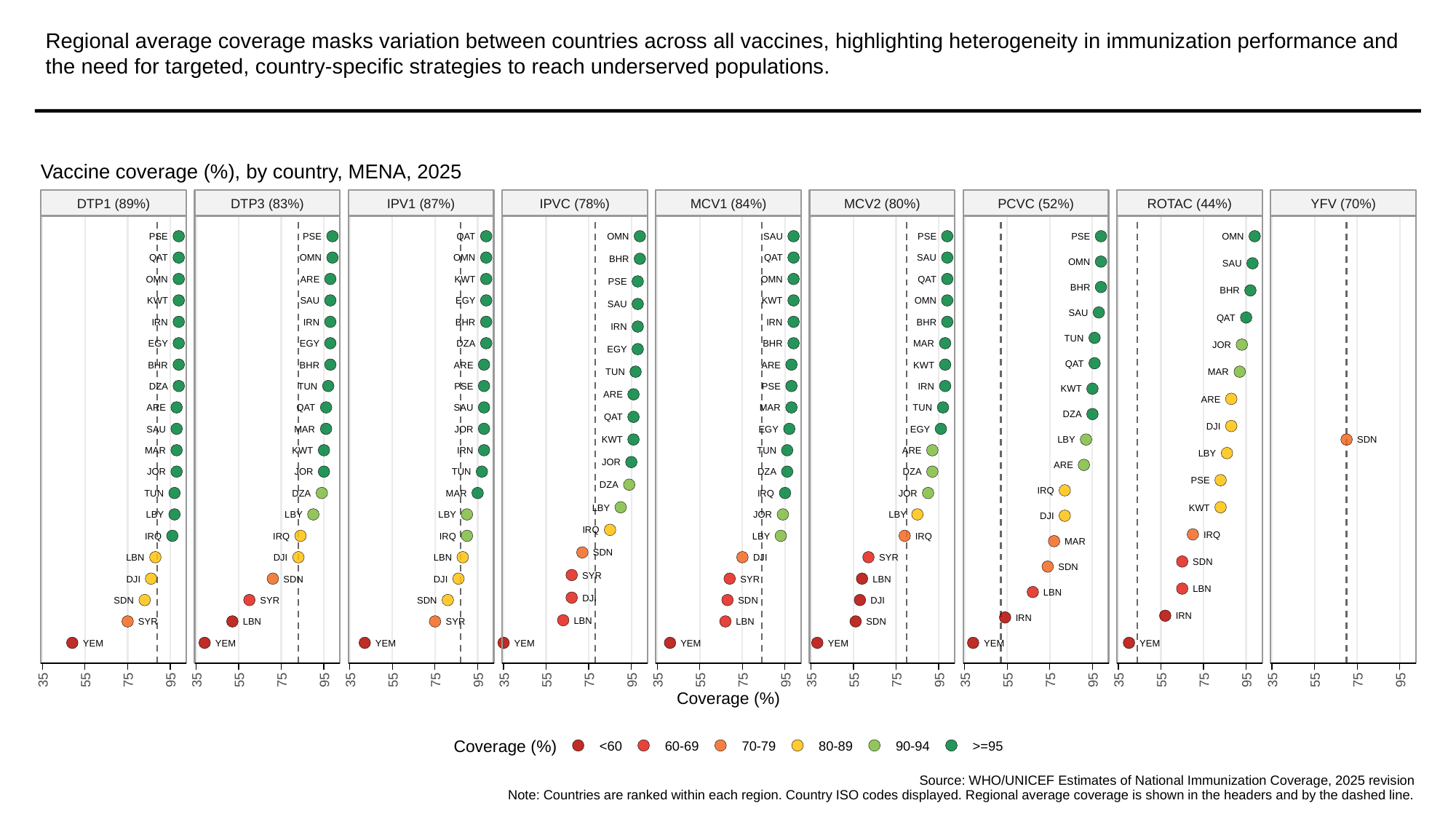

# Regional average coverage masks variation between countries across all vaccines, highlighting heterogeneity in immunization performance and the need for targeted, country-specific strategies to reach underserved populations.

Vaccine coverage (%), by country, MENA, 2025

DTP1 (89%)
DTP3 (83%)
IPV1 (87%)
IPVC (78%)
MCV1 (84%)
MCV2 (80%)
PCVC (52%)
ROTAC (44%)
YFV (70%)

PSE
PSE
QAT
OMN
SAU
PSE
PSE
OMN

QAT
OMN
OMN
QAT
SAU
BHR

OMN
SAU

OMN
ARE
KWT
OMN
QAT
PSE

BHR

BHR

KWT
SAU
EGY
KWT
OMN

SAU

SAU

QAT

IRN
IRN
BHR
IRN
BHR

IRN

TUN

EGY
EGY
DZA
BHR
MAR
JOR

EGY

QAT
BHR
BHR
ARE
ARE
KWT

TUN
MAR

DZA
TUN
PSE
PSE
IRN

KWT

ARE

ARE

ARE
QAT
SAU
MAR
TUN

DZA

QAT

DJI

SAU
MAR
JOR
EGY
EGY

KWT
LBY
SDN

MAR
KWT
IRN
TUN
ARE

LBY

JOR

ARE

JOR
JOR
TUN
DZA
DZA

PSE

DZA

IRQ

TUN
DZA
MAR
IRQ
JOR

LBY
KWT

LBY
LBY
LBY
JOR
LBY
DJI

IRQ

IRQ
IRQ
IRQ
IRQ
LBY
IRQ

MAR

SDN

LBN
DJI
LBN
DJI
SYR

SDN

SDN

SYR

DJI
SDN
DJI
SYR
LBN

LBN

LBN

DJI
SDN
SYR
SDN
SDN
DJI

IRN
IRN

LBN
SYR
LBN
SYR
LBN
SDN

YEM
YEM
YEM
YEM
YEM
YEM
YEM
YEM

35
55
75
95
35
55
75
95
35
55
75
95
35
55
75
95
35
55
75
95
35
55
75
95
35
55
75
95
35
55
75
95
35
55
75
95
Coverage (%)
Coverage (%)

<60
60-69
70-79
80-89
90-94
>=95
Source: WHO/UNICEF Estimates of National Immunization Coverage, 2025 revision
Note: Countries are ranked within each region. Country ISO codes displayed. Regional average coverage is shown in the headers and by the dashed line.